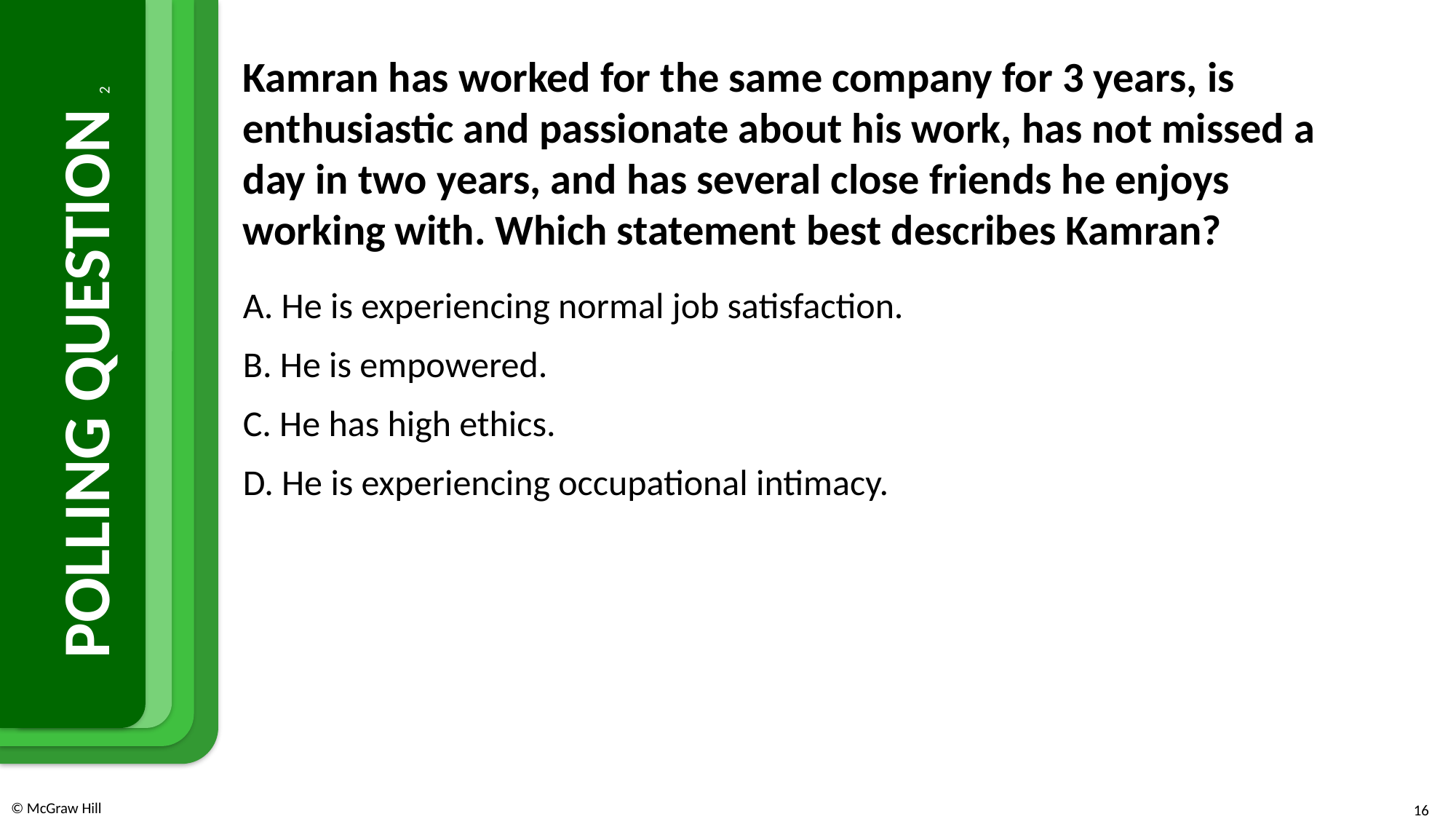

Kamran has worked for the same company for 3 years, is enthusiastic and passionate about his work, has not missed a day in two years, and has several close friends he enjoys working with. Which statement best describes Kamran?
A. He is experiencing normal job satisfaction.
B. He is empowered.
C. He has high ethics.
D. He is experiencing occupational intimacy.
# POLLING QUESTION 2